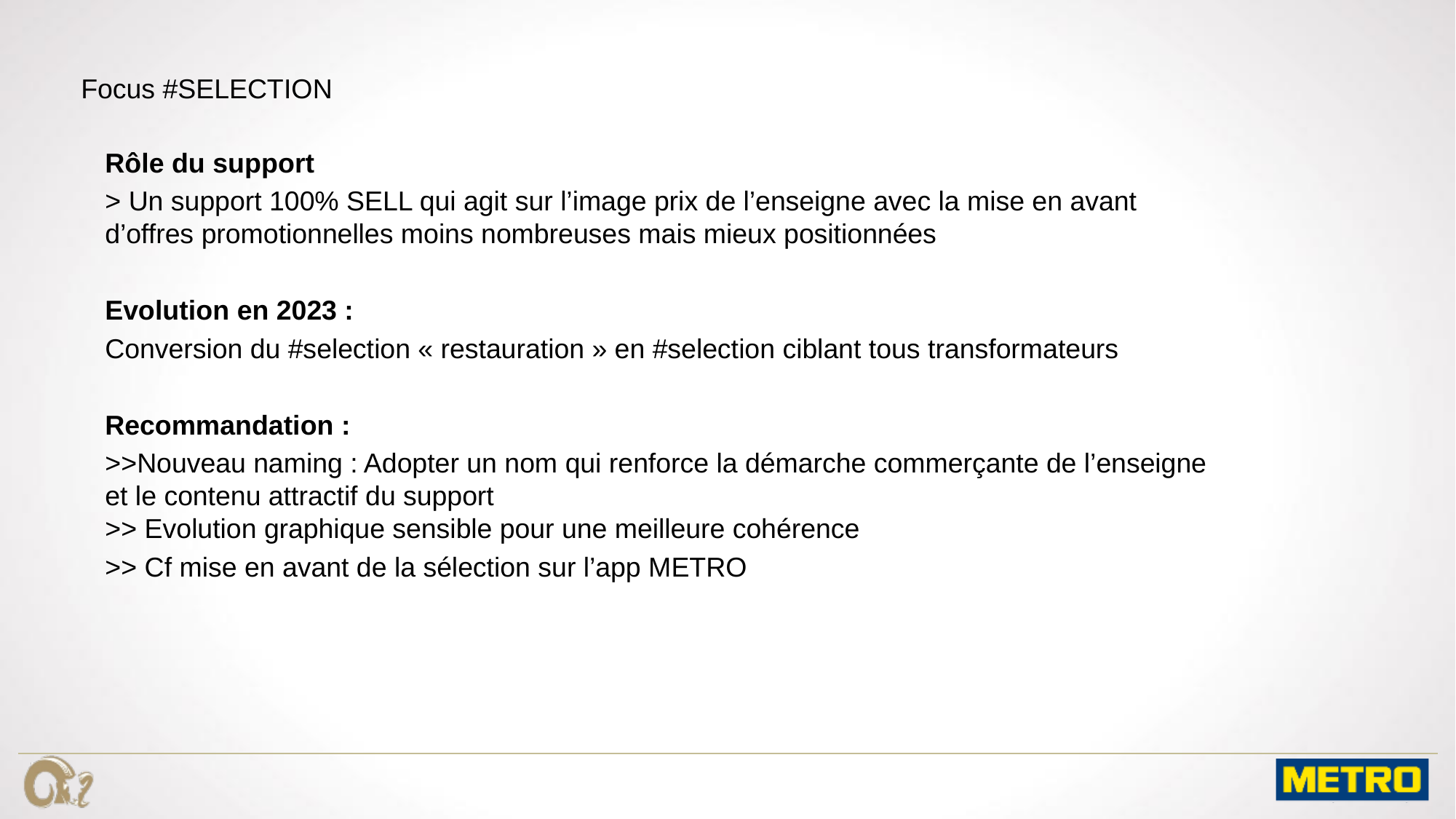

Focus #SELECTION
Rôle du support
> Un support 100% SELL qui agit sur l’image prix de l’enseigne avec la mise en avant d’offres promotionnelles moins nombreuses mais mieux positionnées

Evolution en 2023 :
Conversion du #selection « restauration » en #selection ciblant tous transformateurs

Recommandation :
>>Nouveau naming : Adopter un nom qui renforce la démarche commerçante de l’enseigne et le contenu attractif du support
>> Evolution graphique sensible pour une meilleure cohérence
>> Cf mise en avant de la sélection sur l’app METRO